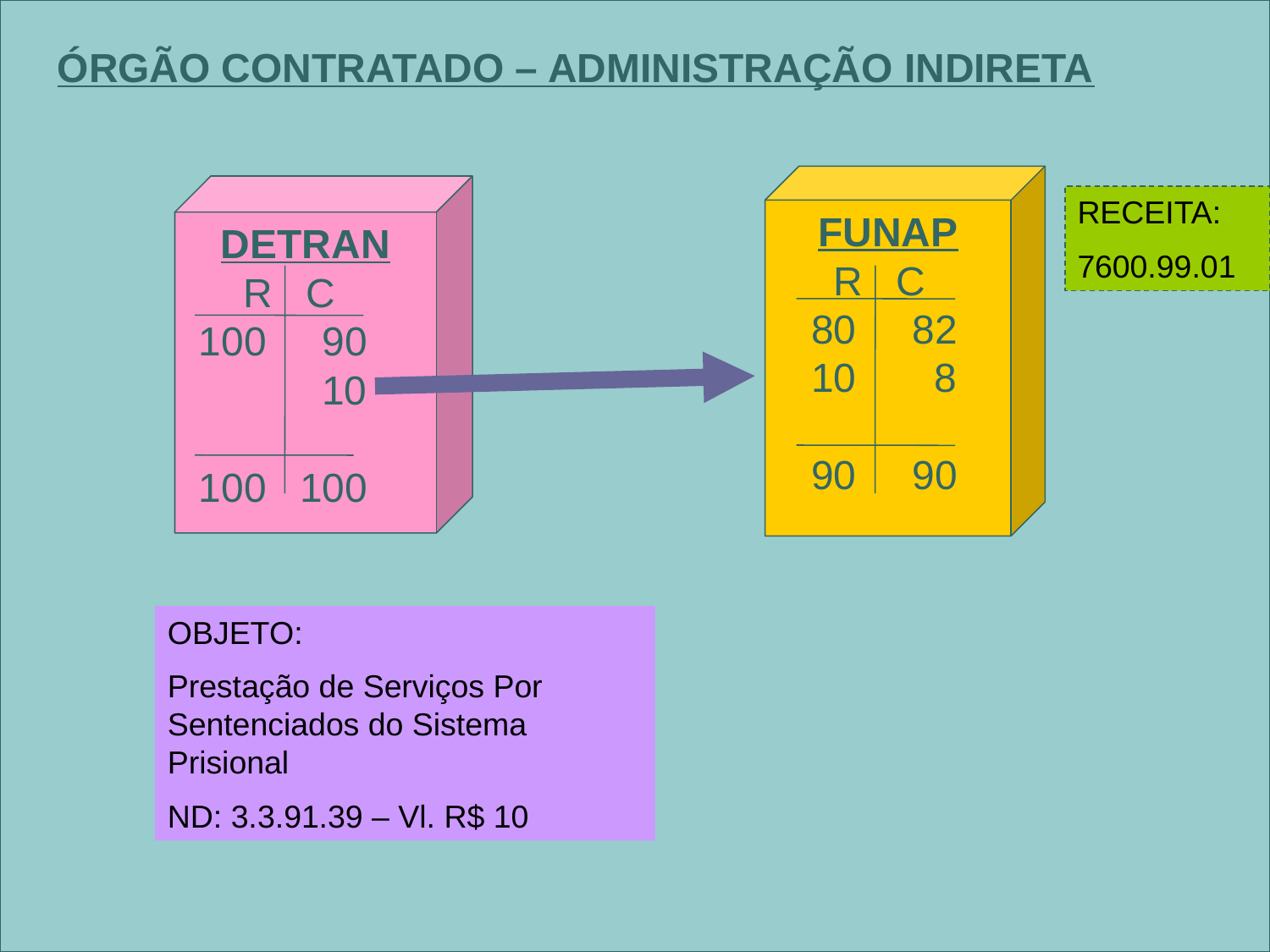

ÓRGÃO CONTRATADO – ADMINISTRAÇÃO INDIRETA
FUNAP
     R   C
   80     82
   10       8

   90     90
DETRAN
     R   C
 100     90
            10

 100   100
RECEITA:
7600.99.01
#

OBJETO:
Prestação de Serviços Por Sentenciados do Sistema Prisional
ND: 3.3.91.39 – Vl. R$ 10